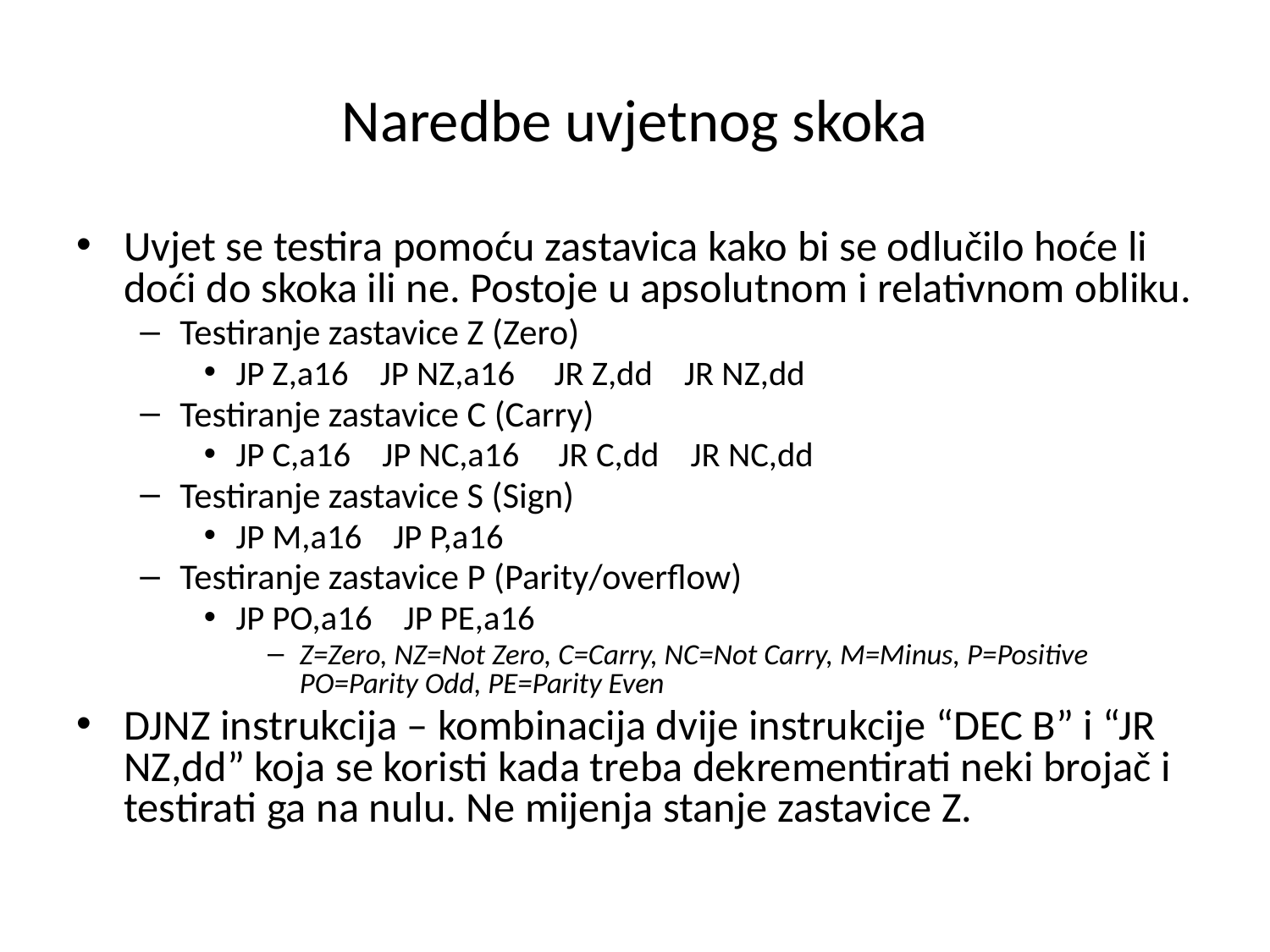

# Naredbe uvjetnog skoka
Uvjet se testira pomoću zastavica kako bi se odlučilo hoće li doći do skoka ili ne. Postoje u apsolutnom i relativnom obliku.
Testiranje zastavice Z (Zero)
JP Z,a16    JP NZ,a16     JR Z,dd    JR NZ,dd
Testiranje zastavice C (Carry)
JP C,a16    JP NC,a16     JR C,dd    JR NC,dd
Testiranje zastavice S (Sign)
JP M,a16    JP P,a16
Testiranje zastavice P (Parity/overflow)
JP PO,a16    JP PE,a16
Z=Zero, NZ=Not Zero, C=Carry, NC=Not Carry, M=Minus, P=Positive PO=Parity Odd, PE=Parity Even
DJNZ instrukcija – kombinacija dvije instrukcije “DEC B” i “JR NZ,dd” koja se koristi kada treba dekrementirati neki brojač i testirati ga na nulu. Ne mijenja stanje zastavice Z.